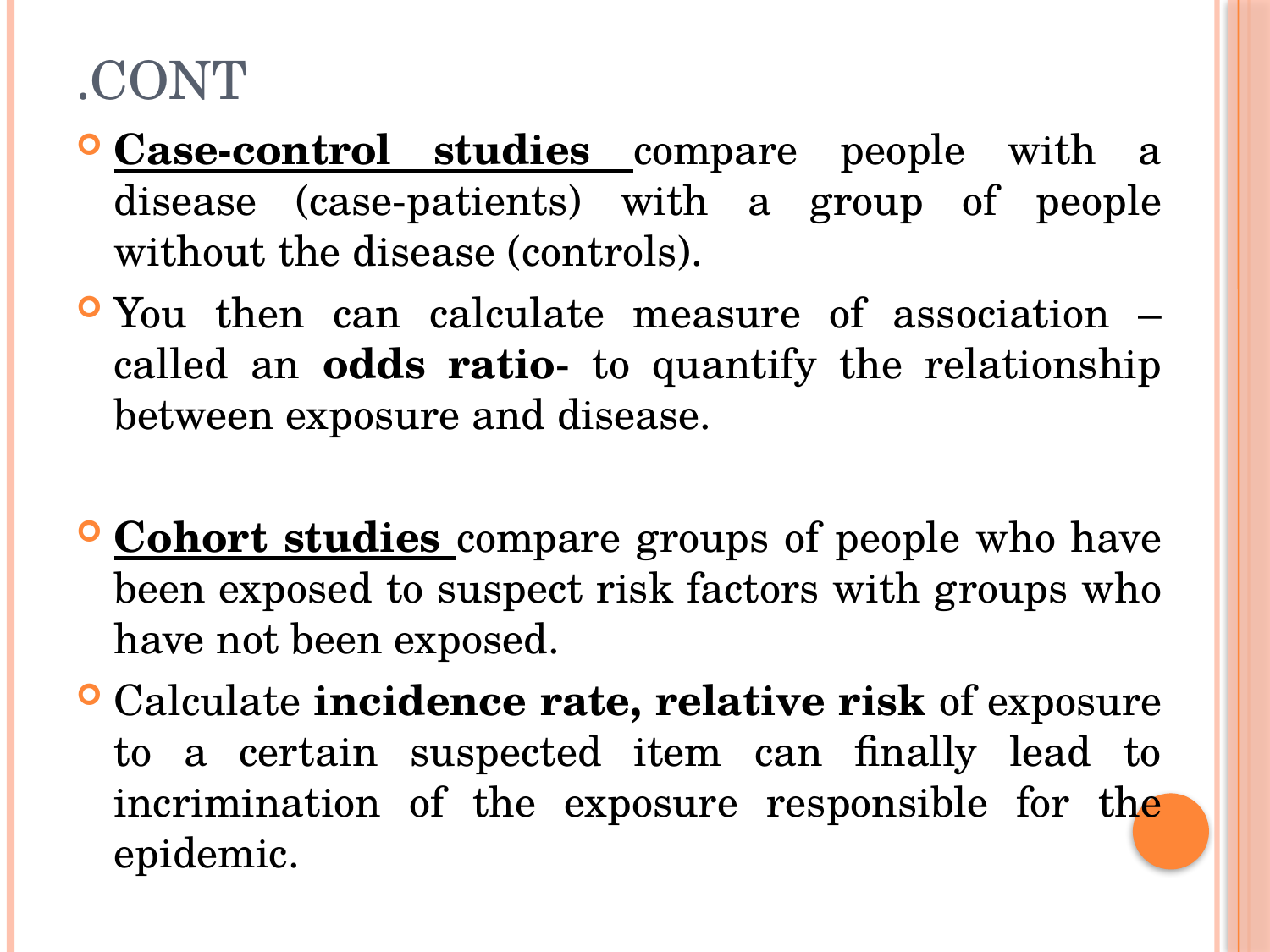

# Cont.
Case-control studies compare people with a disease (case-patients) with a group of people without the disease (controls).
You then can calculate measure of association – called an odds ratio- to quantify the relationship between exposure and disease.

Cohort studies compare groups of people who have been exposed to suspect risk factors with groups who have not been exposed.
Calculate incidence rate, relative risk of exposure to a certain suspected item can finally lead to incrimination of the exposure responsible for the epidemic.